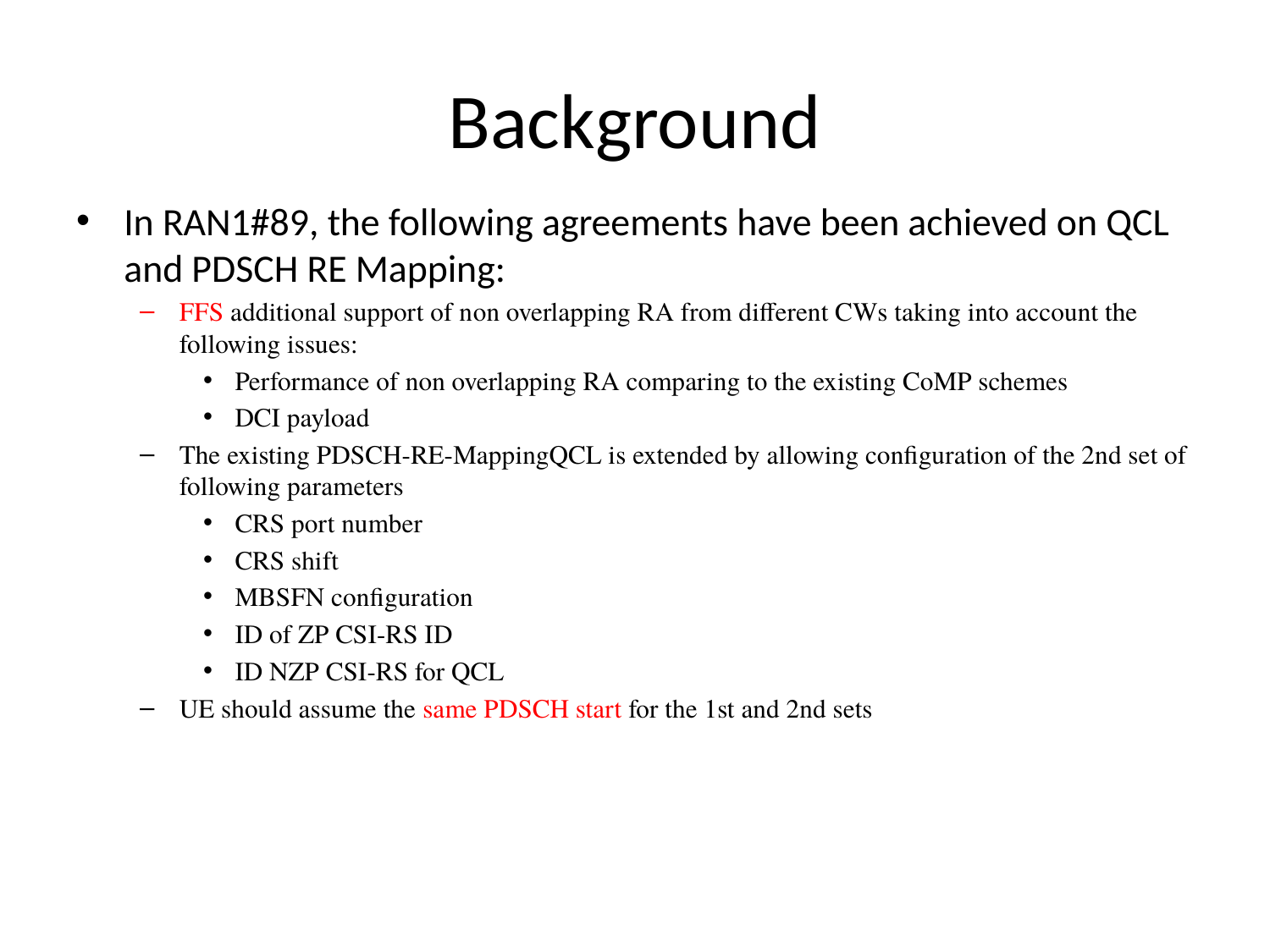

# Background
In RAN1#89, the following agreements have been achieved on QCL and PDSCH RE Mapping:
FFS additional support of non overlapping RA from different CWs taking into account the following issues:
Performance of non overlapping RA comparing to the existing CoMP schemes
DCI payload
The existing PDSCH-RE-MappingQCL is extended by allowing configuration of the 2nd set of following parameters
CRS port number
CRS shift
MBSFN configuration
ID of ZP CSI-RS ID
ID NZP CSI-RS for QCL
UE should assume the same PDSCH start for the 1st and 2nd sets